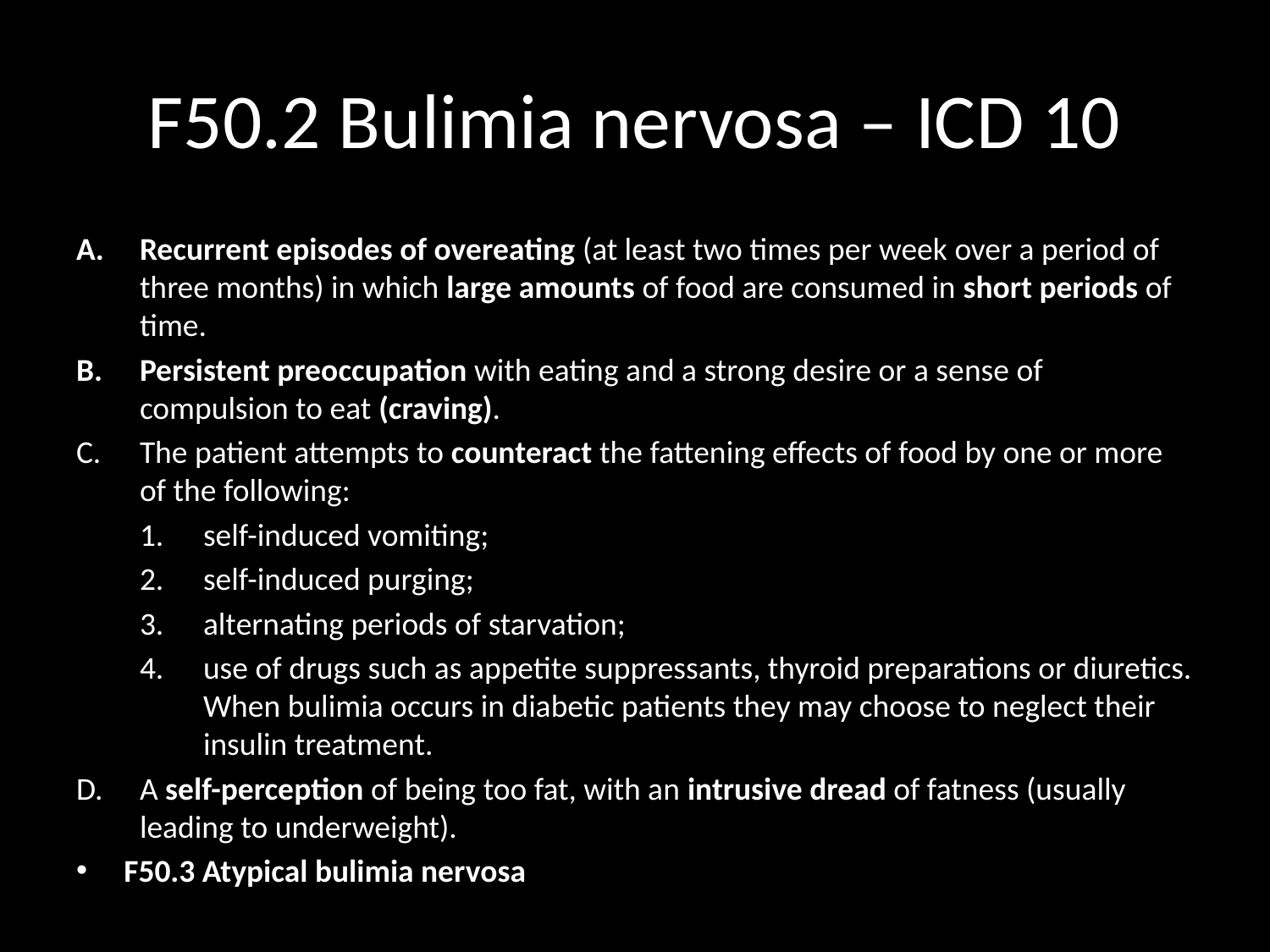

# F50.2 Bulimia nervosa – ICD 10
Recurrent episodes of overeating (at least two times per week over a period of three months) in which large amounts of food are consumed in short periods of time.
Persistent preoccupation with eating and a strong desire or a sense of compulsion to eat (craving).
The patient attempts to counteract the fattening effects of food by one or more of the following:
self-induced vomiting;
self-induced purging;
alternating periods of starvation;
use of drugs such as appetite suppressants, thyroid preparations or diuretics. When bulimia occurs in diabetic patients they may choose to neglect their insulin treatment.
A self-perception of being too fat, with an intrusive dread of fatness (usually leading to underweight).
F50.3 Atypical bulimia nervosa